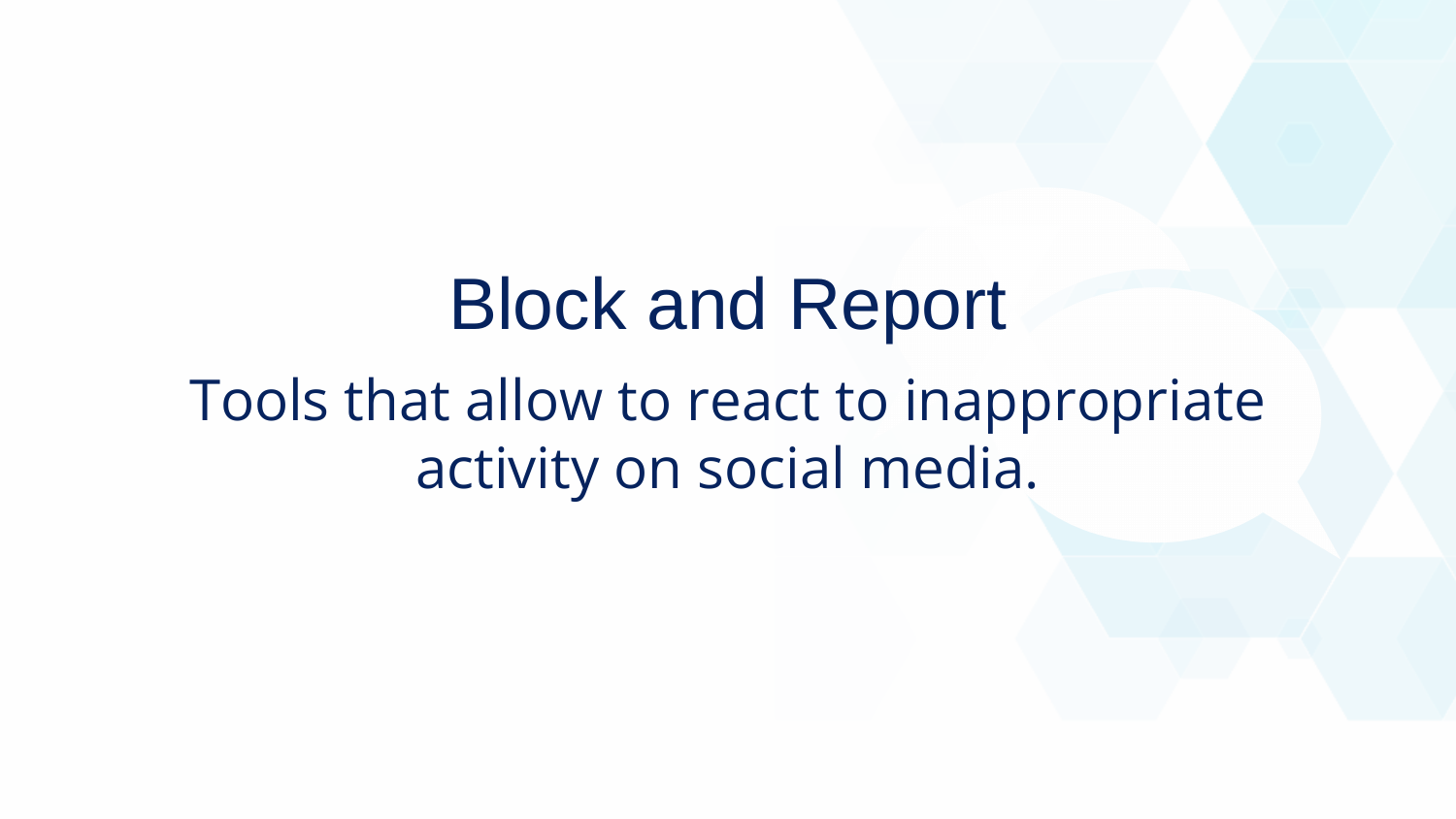

Block and Report
Tools that allow to react to inappropriate activity on social media.